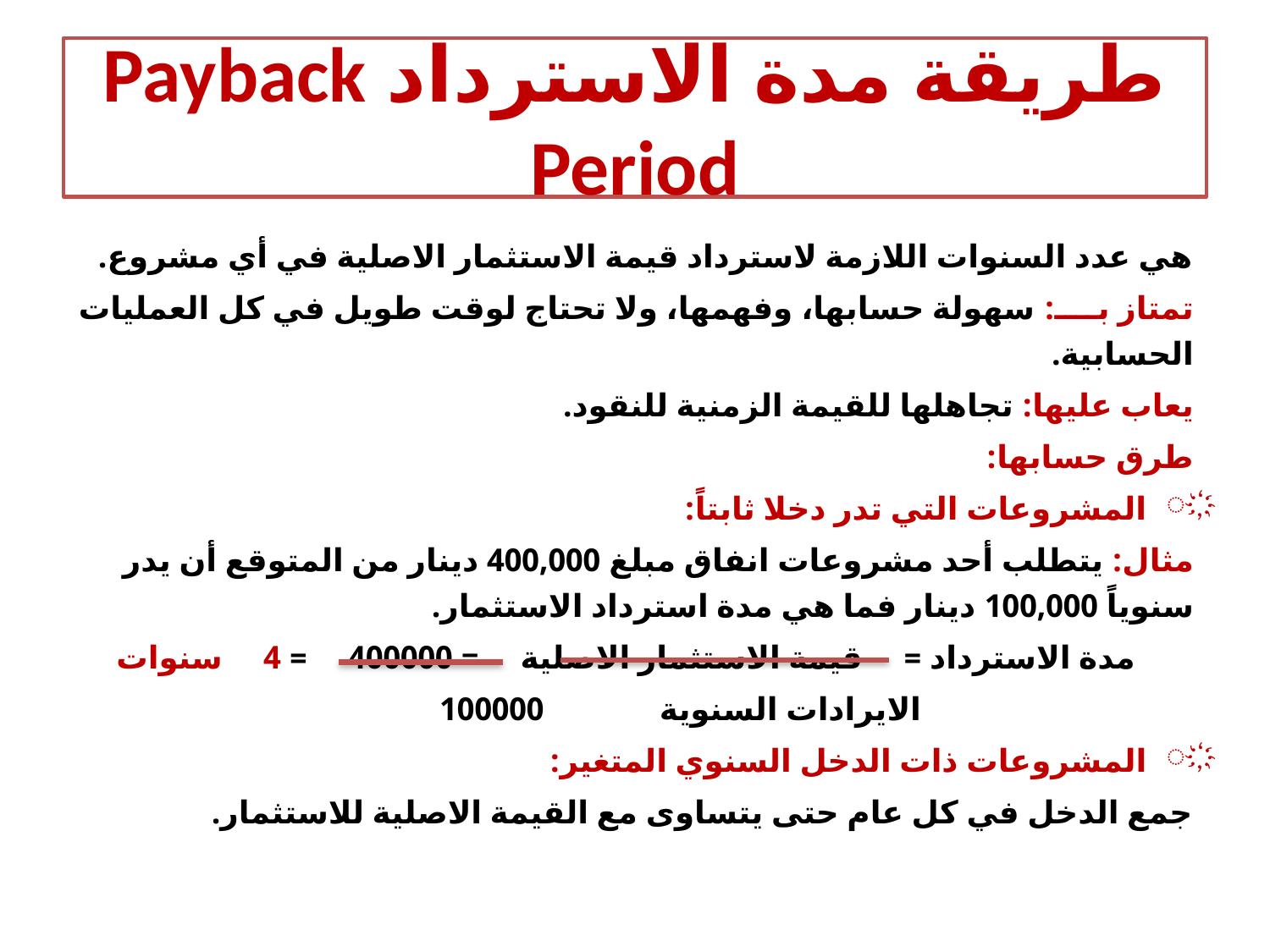

# طريقة مدة الاسترداد Payback Period
هي عدد السنوات اللازمة لاسترداد قيمة الاستثمار الاصلية في أي مشروع.
تمتاز بــــ: سهولة حسابها، وفهمها، ولا تحتاج لوقت طويل في كل العمليات الحسابية.
يعاب عليها: تجاهلها للقيمة الزمنية للنقود.
طرق حسابها:
 المشروعات التي تدر دخلا ثابتاً:
مثال: يتطلب أحد مشروعات انفاق مبلغ 400,000 دينار من المتوقع أن يدر سنوياً 100,000 دينار فما هي مدة استرداد الاستثمار.
       مدة الاسترداد =     قيمة الاستثمار الاصلية     = 400000     = 4     سنوات
                                 الايرادات السنوية              100000
 المشروعات ذات الدخل السنوي المتغير:
جمع الدخل في كل عام حتى يتساوى مع القيمة الاصلية للاستثمار.